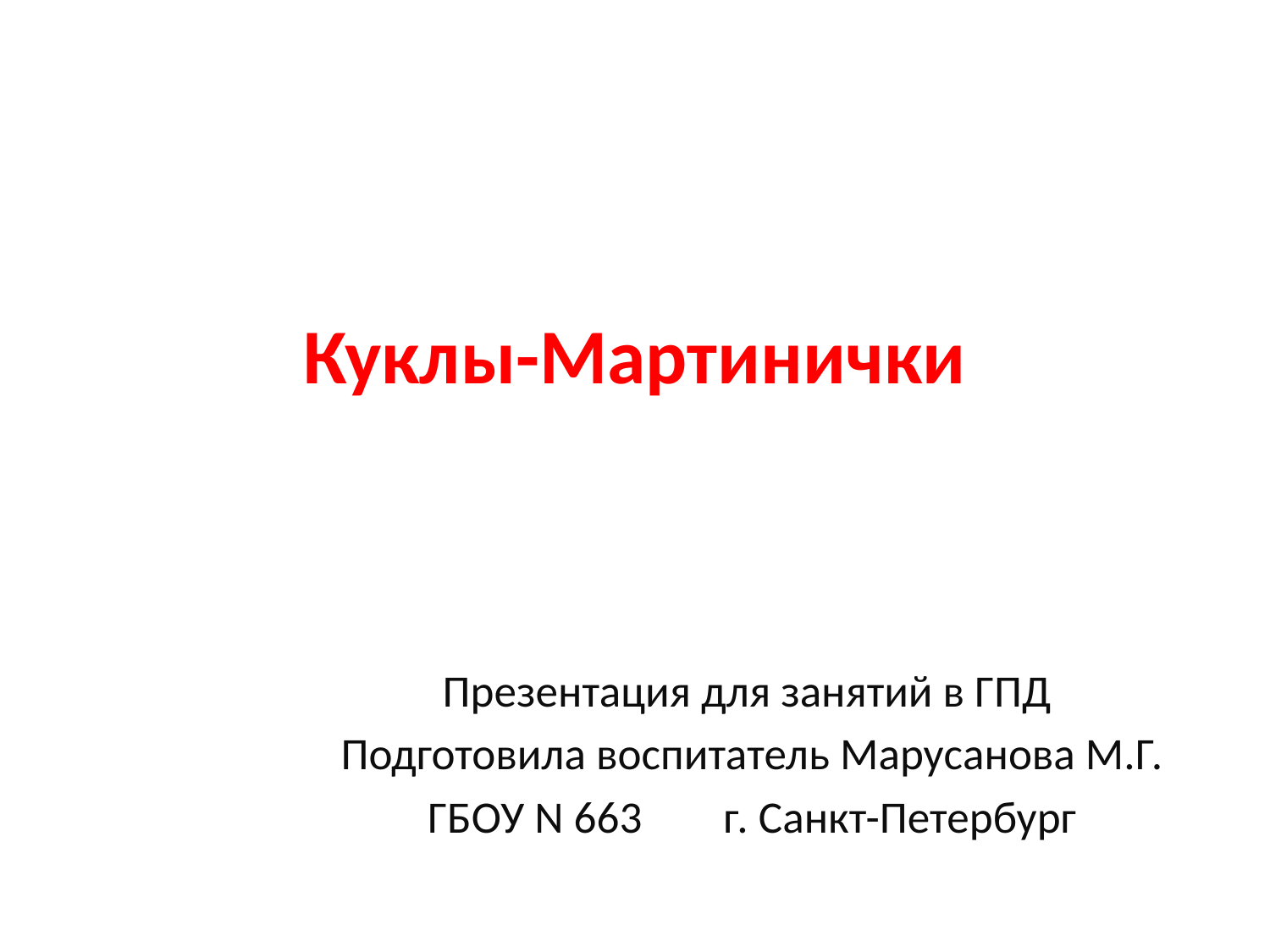

# Куклы-Мартинички
Презентация для занятий в ГПД
Подготовила воспитатель Марусанова М.Г.
ГБОУ N 663        г. Санкт-Петербург